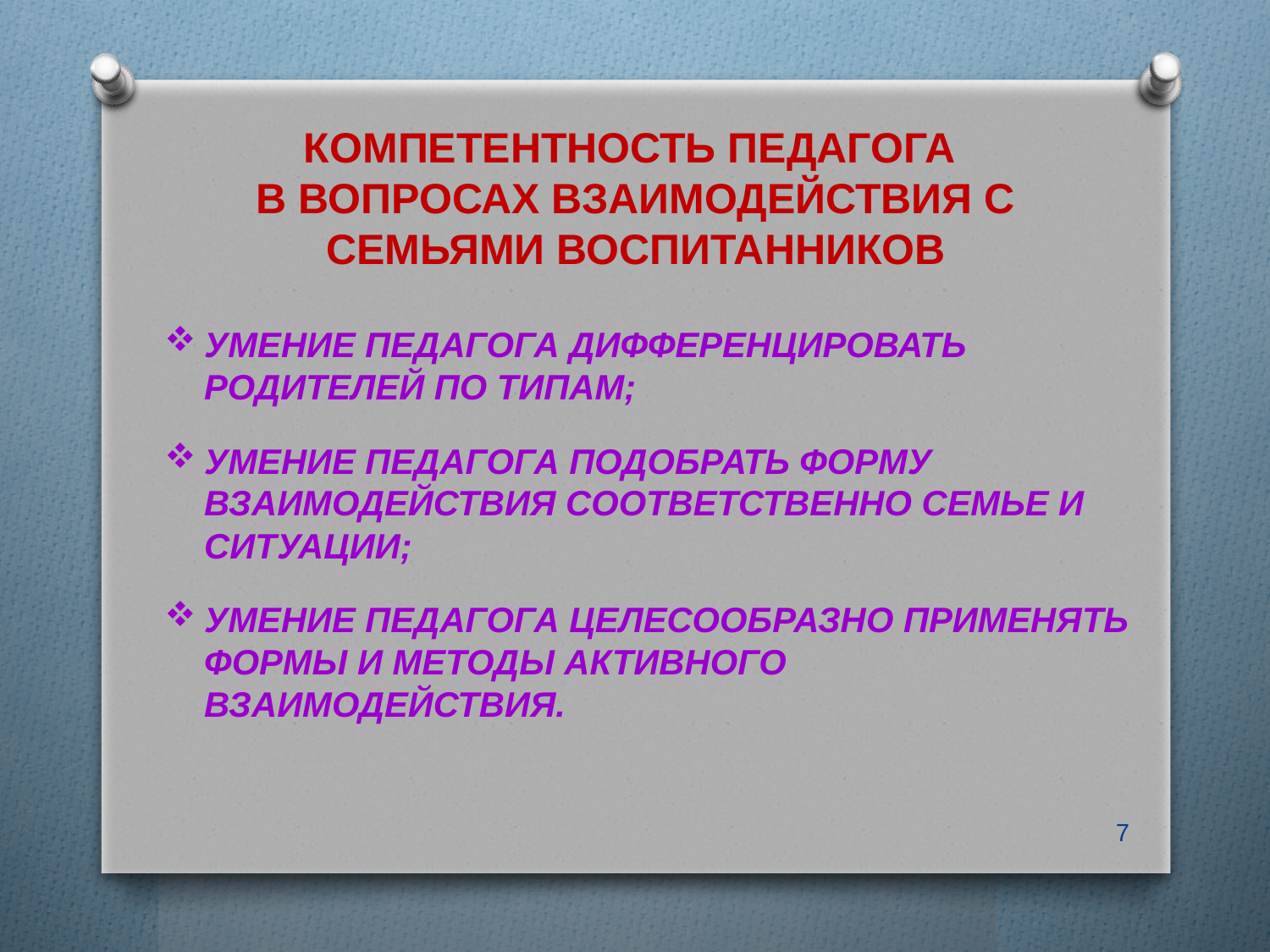

# КОМПЕТЕНТНОСТЬ ПЕДАГОГА В ВОПРОСАХ ВЗАИМОДЕЙСТВИЯ С СЕМЬЯМИ ВОСПИТАННИКОВ
УМЕНИЕ ПЕДАГОГА ДИФФЕРЕНЦИРОВАТЬ РОДИТЕЛЕЙ ПО ТИПАМ;
УМЕНИЕ ПЕДАГОГА ПОДОБРАТЬ ФОРМУ ВЗАИМОДЕЙСТВИЯ СООТВЕТСТВЕННО СЕМЬЕ И СИТУАЦИИ;
УМЕНИЕ ПЕДАГОГА ЦЕЛЕСООБРАЗНО ПРИМЕНЯТЬ ФОРМЫ И МЕТОДЫ АКТИВНОГО ВЗАИМОДЕЙСТВИЯ.
7